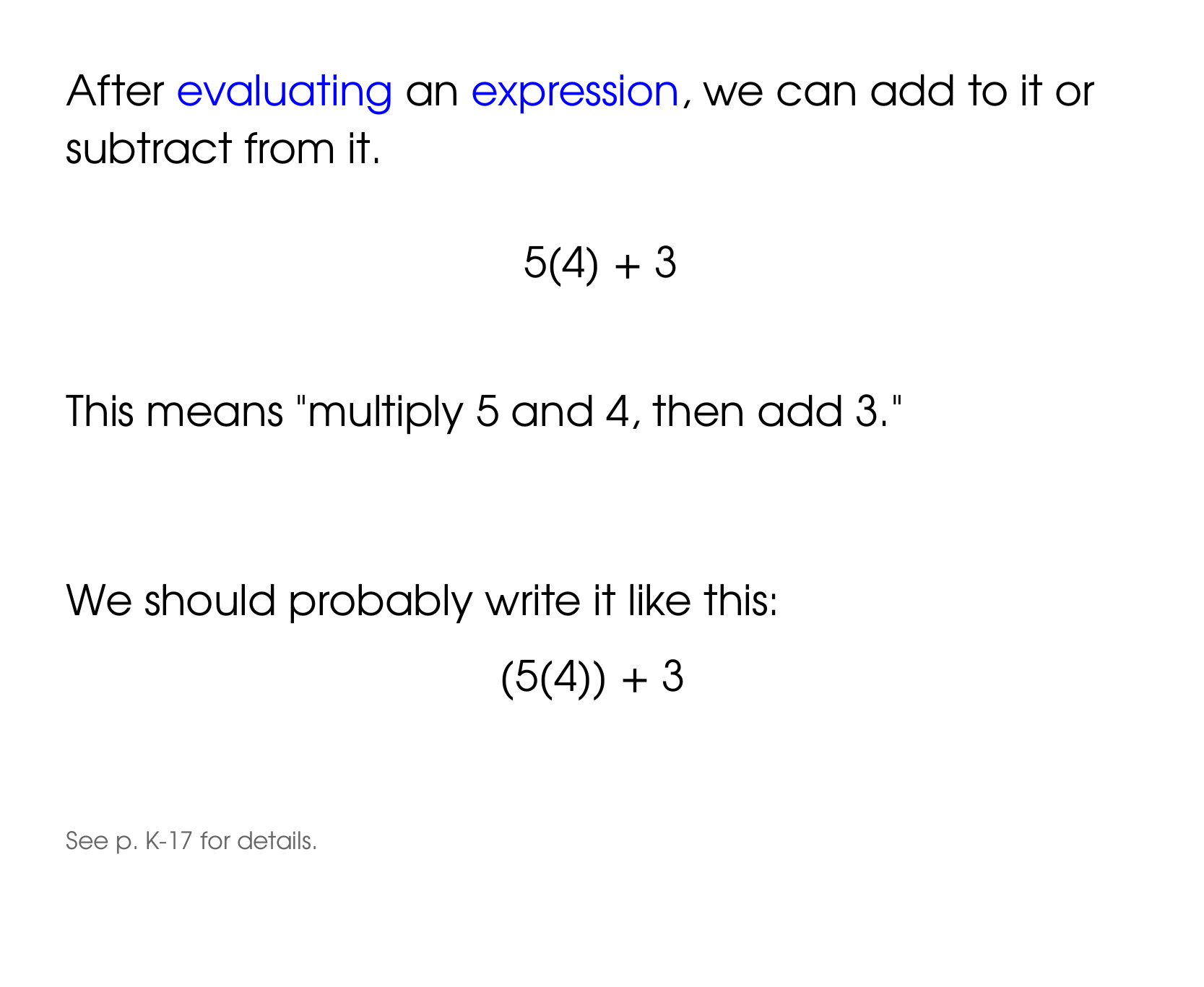

After evaluating an expression, we can add to it or subtract from it.
5(4) + 3
This means "multiply 5 and 4, then add 3."
We should probably write it like this:
 				(5(4)) + 3

See p. K-17 for details.